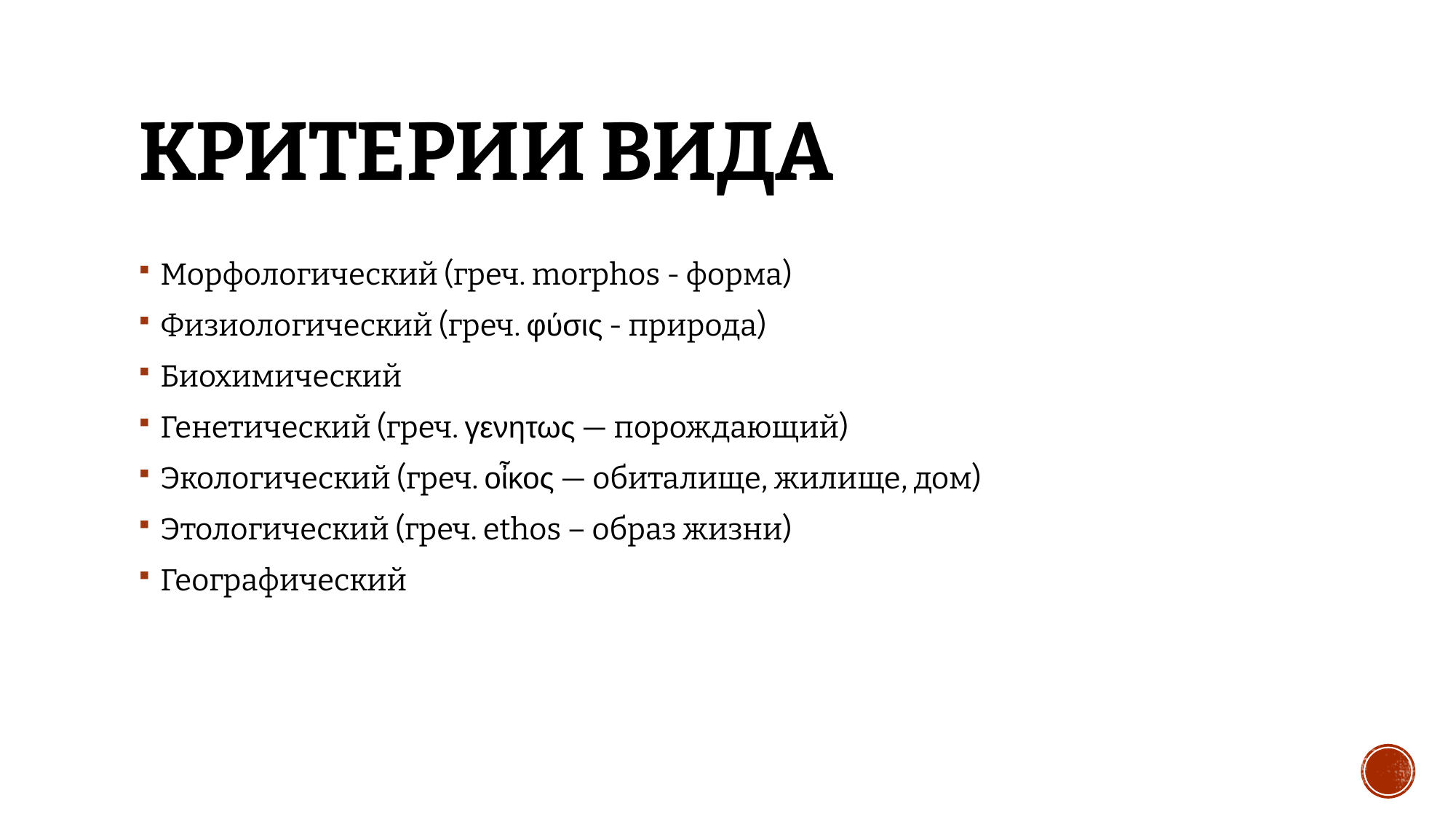

# Критерии вида
Морфологический (греч. morphos - форма)
Физиологический (греч. φύσις - природа)
Биохимический
Генетический (греч. γενητως — порождающий)
Экологический (греч. οἶκος — обиталище, жилище, дом)
Этологический (греч. ethos – образ жизни)
Географический